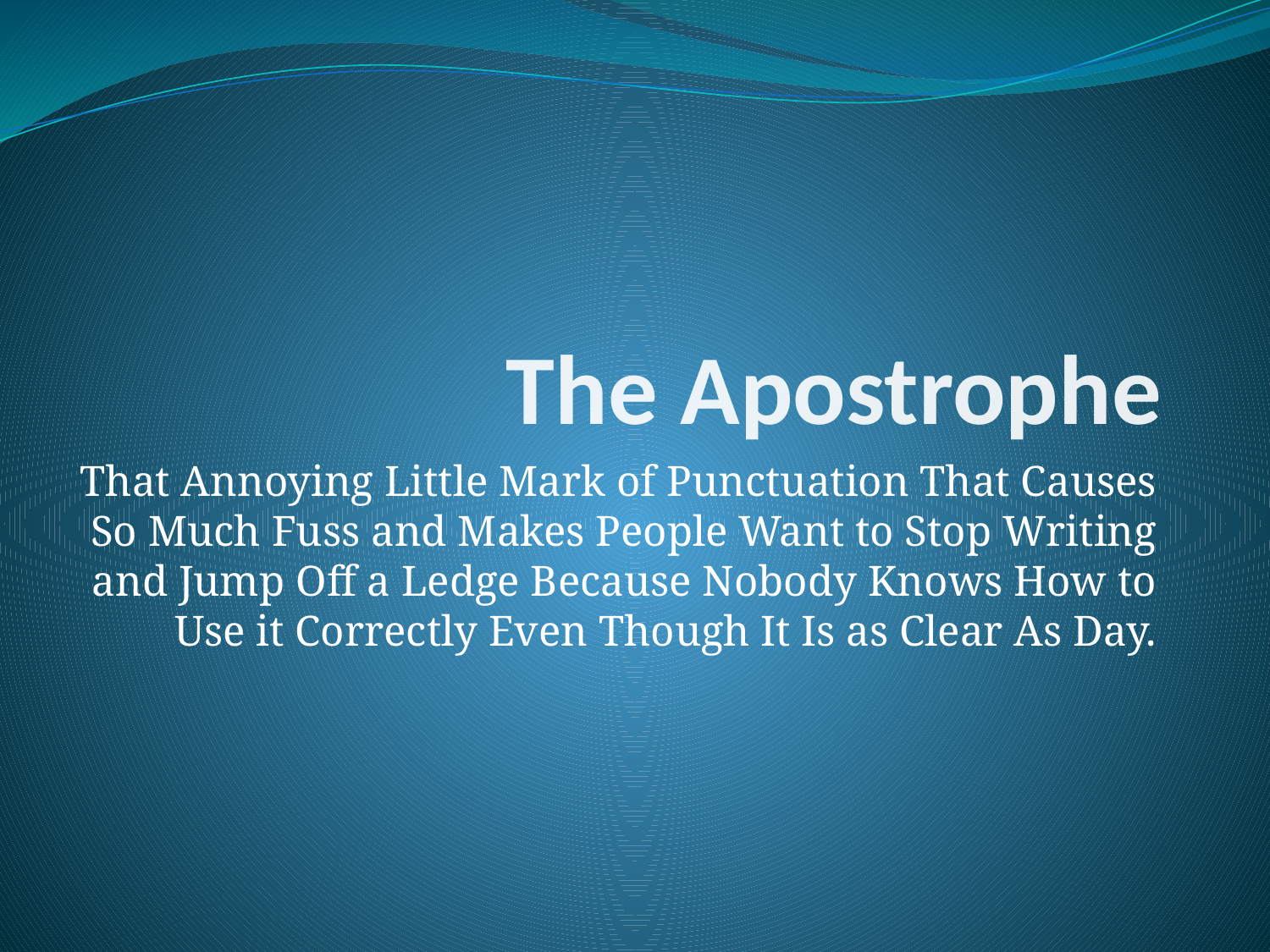

# The Apostrophe
That Annoying Little Mark of Punctuation That Causes So Much Fuss and Makes People Want to Stop Writing and Jump Off a Ledge Because Nobody Knows How to Use it Correctly Even Though It Is as Clear As Day.